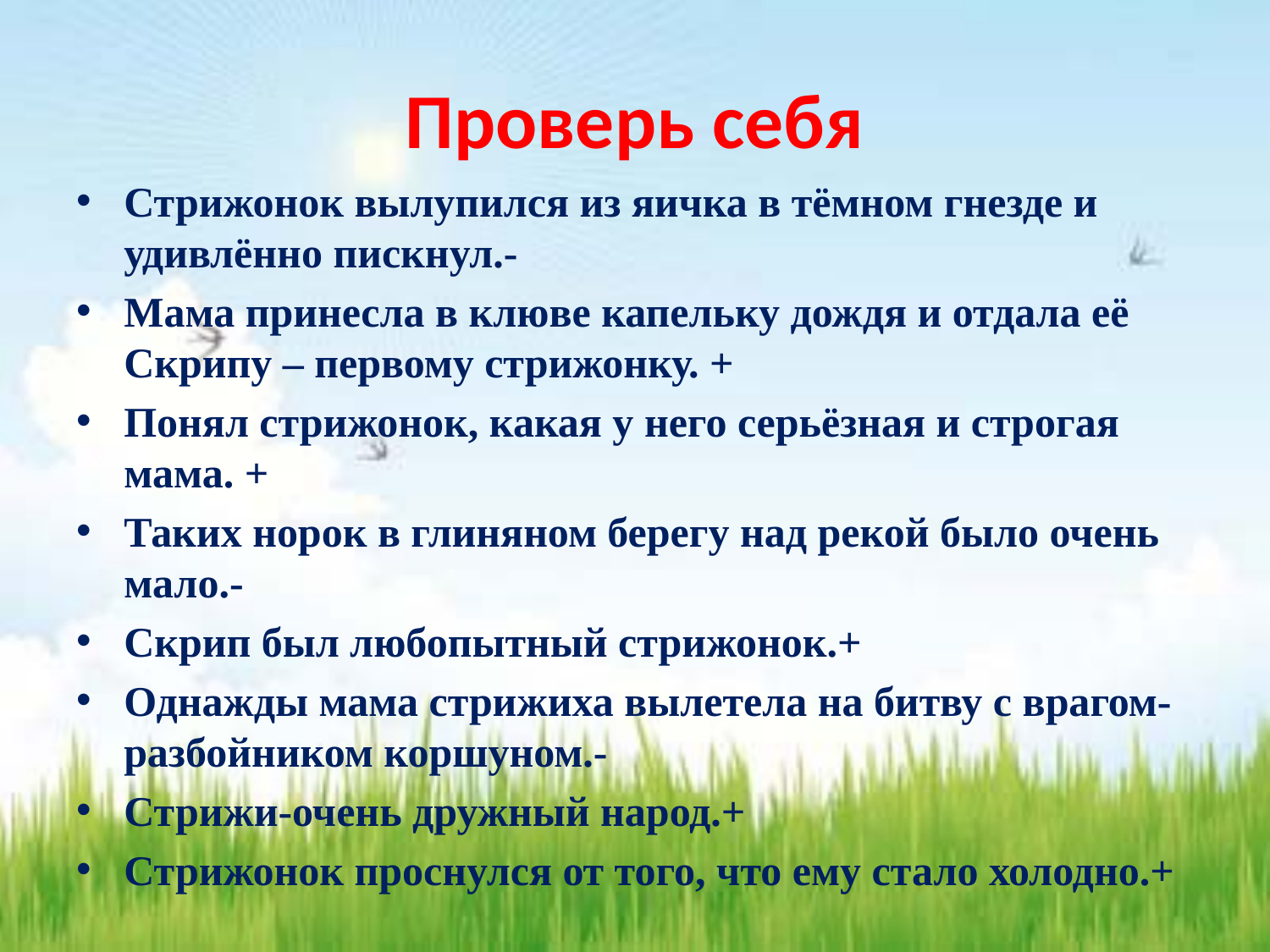

# Проверь себя
Стрижонок вылупился из яичка в тёмном гнезде и удивлённо пискнул.-
Мама принесла в клюве капельку дождя и отдала её Скрипу – первому стрижонку. +
Понял стрижонок, какая у него серьёзная и строгая мама. +
Таких норок в глиняном берегу над рекой было очень мало.-
Скрип был любопытный стрижонок.+
Однажды мама стрижиха вылетела на битву с врагом- разбойником коршуном.-
Стрижи-очень дружный народ.+
Стрижонок проснулся от того, что ему стало холодно.+